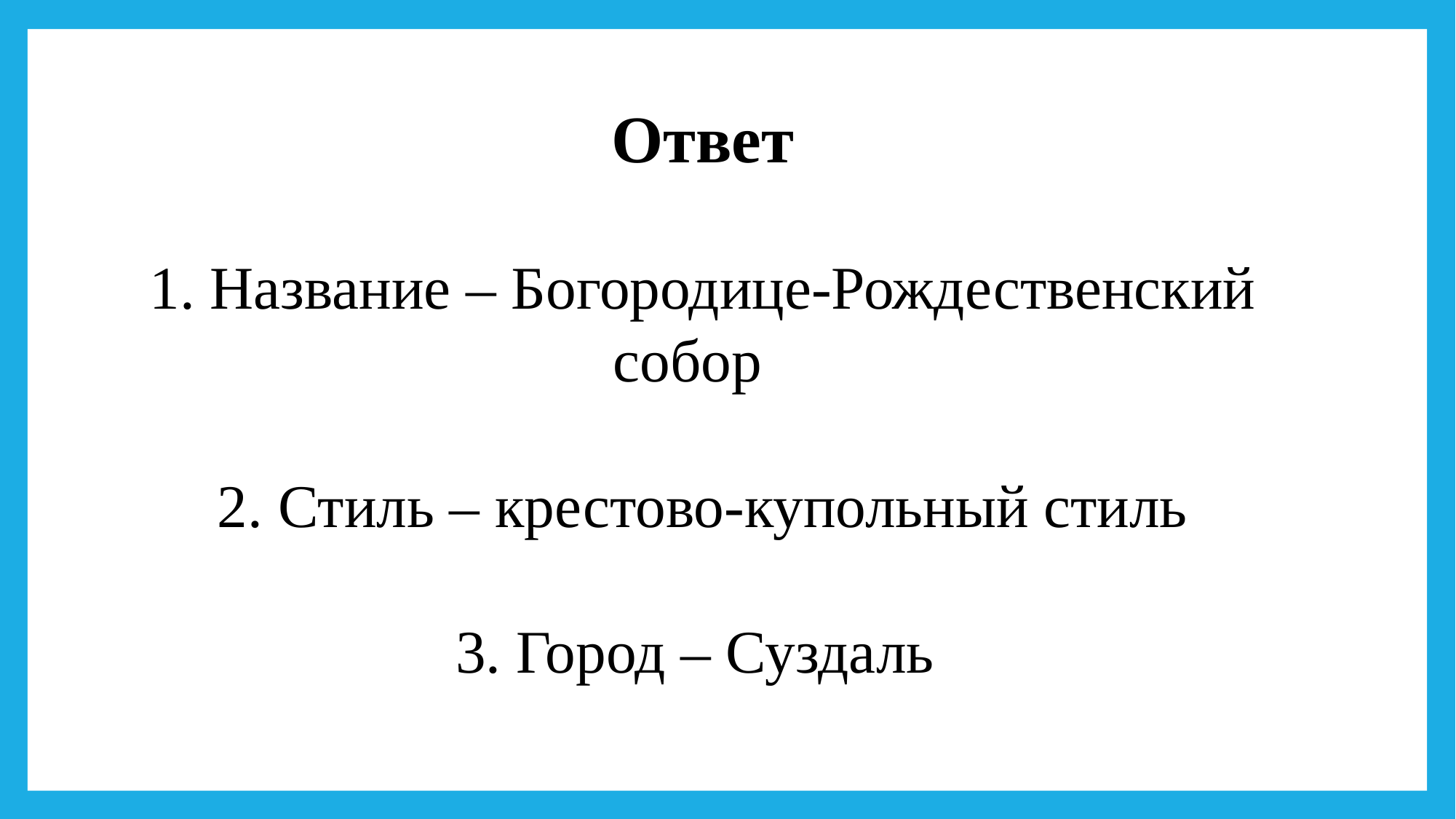

Ответ
1. Название – Богородице-Рождественский собор

2. Стиль – крестово-купольный стиль

3. Город – Суздаль